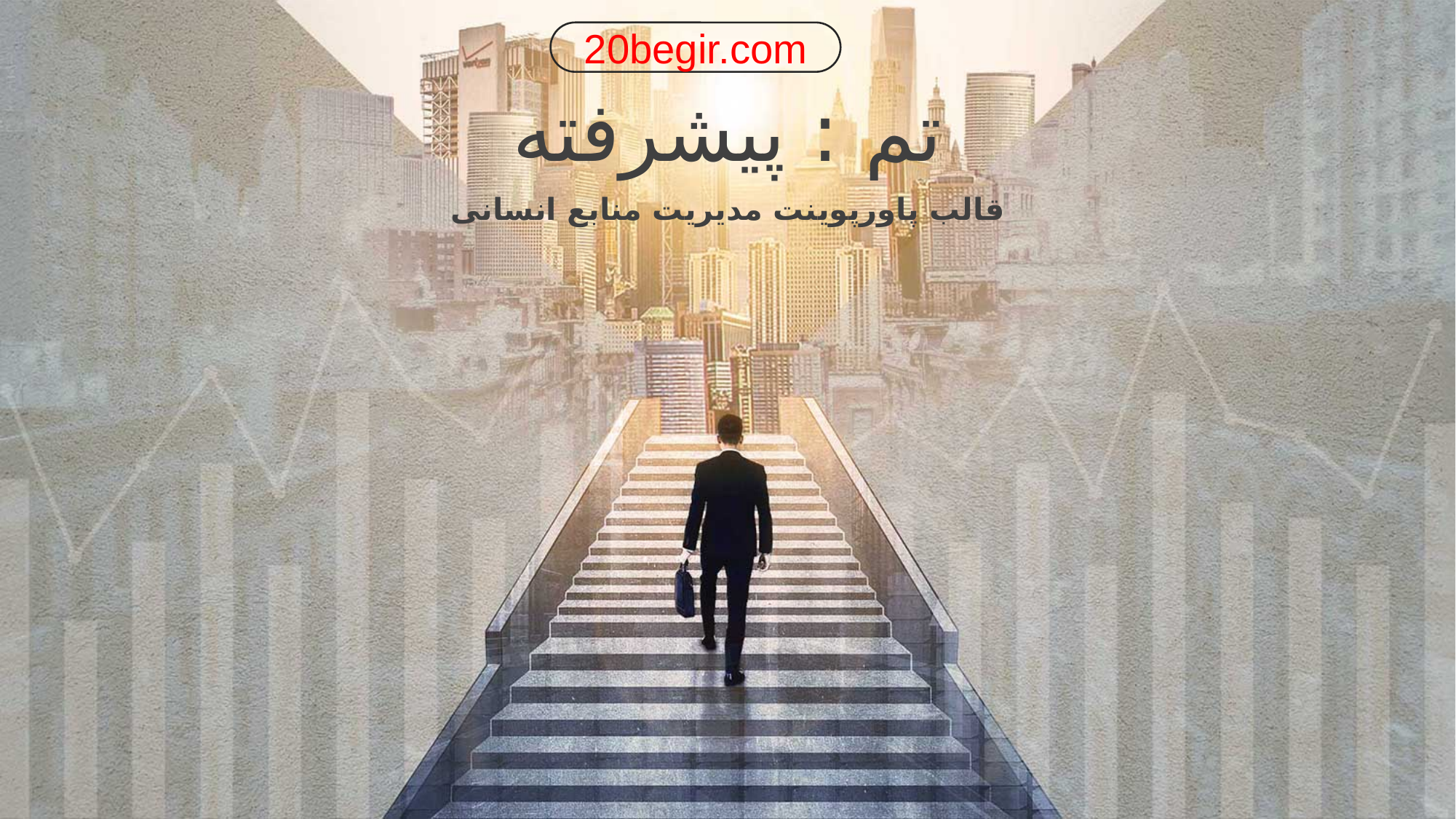

20begir.com
تم : پیشرفته
قالب پاورپوینت مدیریت منابع انسانی